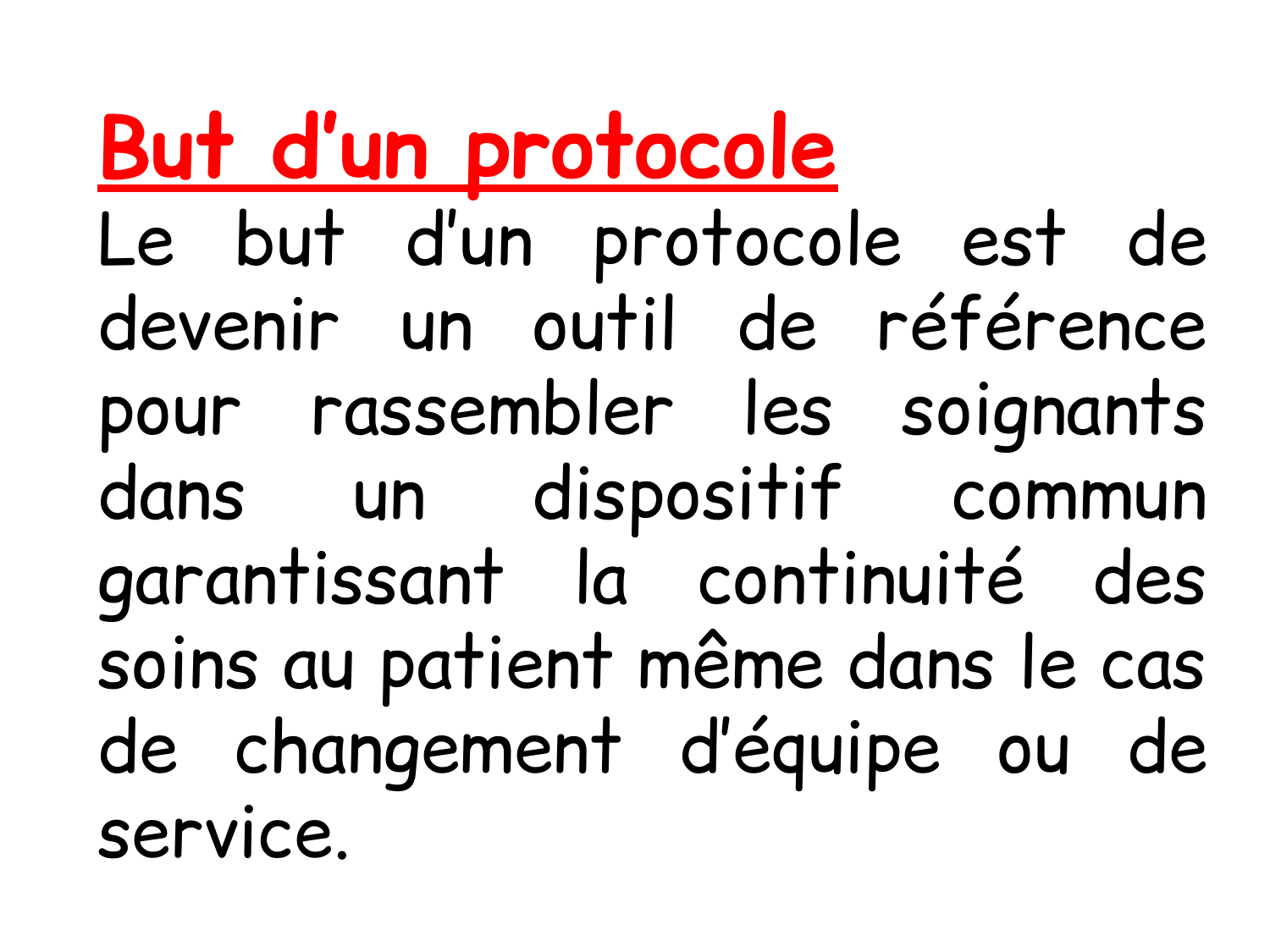

But d’un protocole
Le but d’un protocole est de devenir un outil de référence pour rassembler les soignants dans un dispositif commun garantissant la continuité des soins au patient même dans le cas de changement d’équipe ou de service.